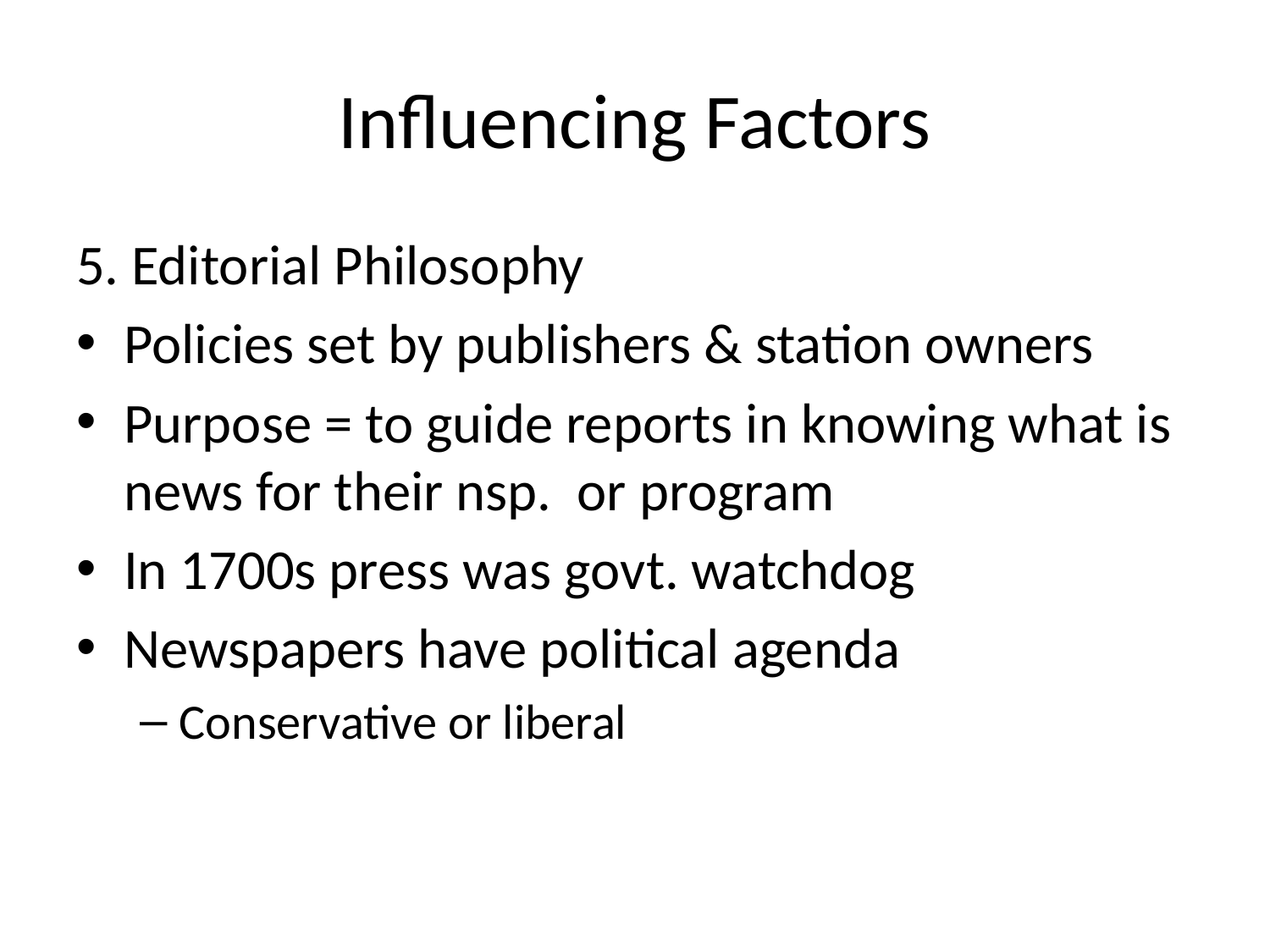

# Influencing Factors
5. Editorial Philosophy
Policies set by publishers & station owners
Purpose = to guide reports in knowing what is news for their nsp.  or program
In 1700s press was govt. watchdog
Newspapers have political agenda
Conservative or liberal